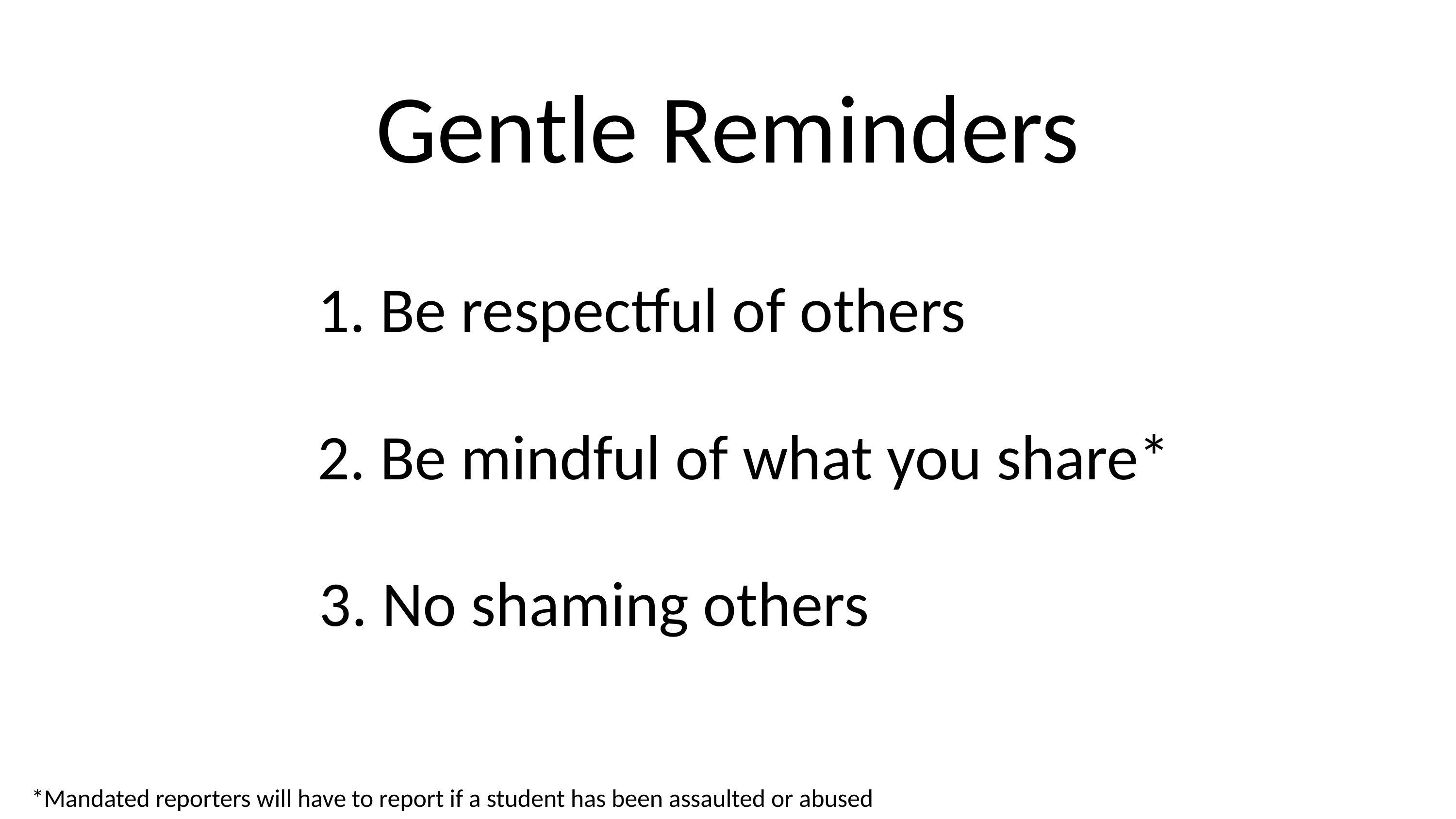

Gentle Reminders
1. Be respectful of others
2. Be mindful of what you share*
3. No shaming others
*Mandated reporters will have to report if a student has been assaulted or abused